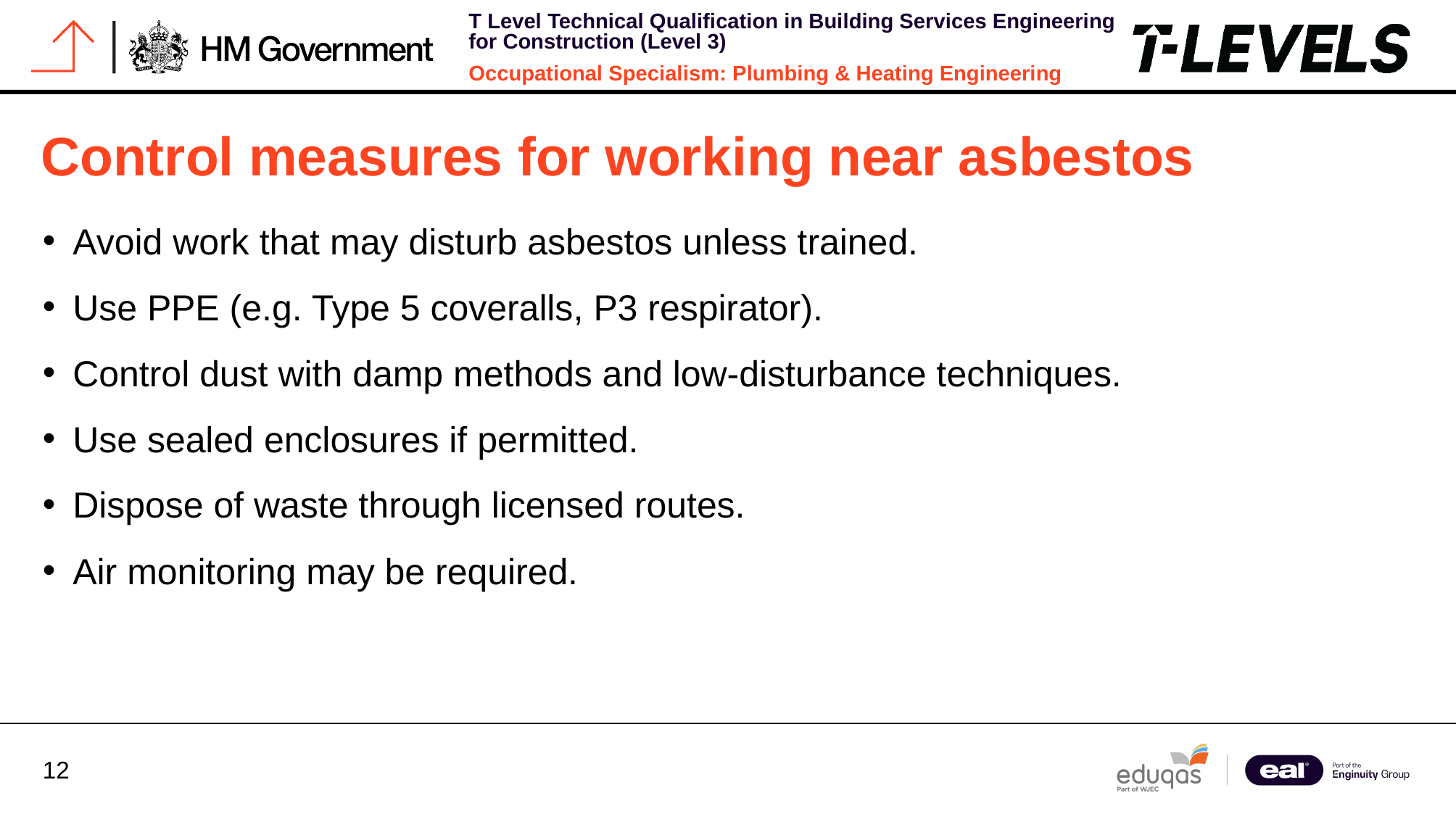

# Control measures for working near asbestos
Avoid work that may disturb asbestos unless trained.
Use PPE (e.g. Type 5 coveralls, P3 respirator).
Control dust with damp methods and low-disturbance techniques.
Use sealed enclosures if permitted.
Dispose of waste through licensed routes.
Air monitoring may be required.